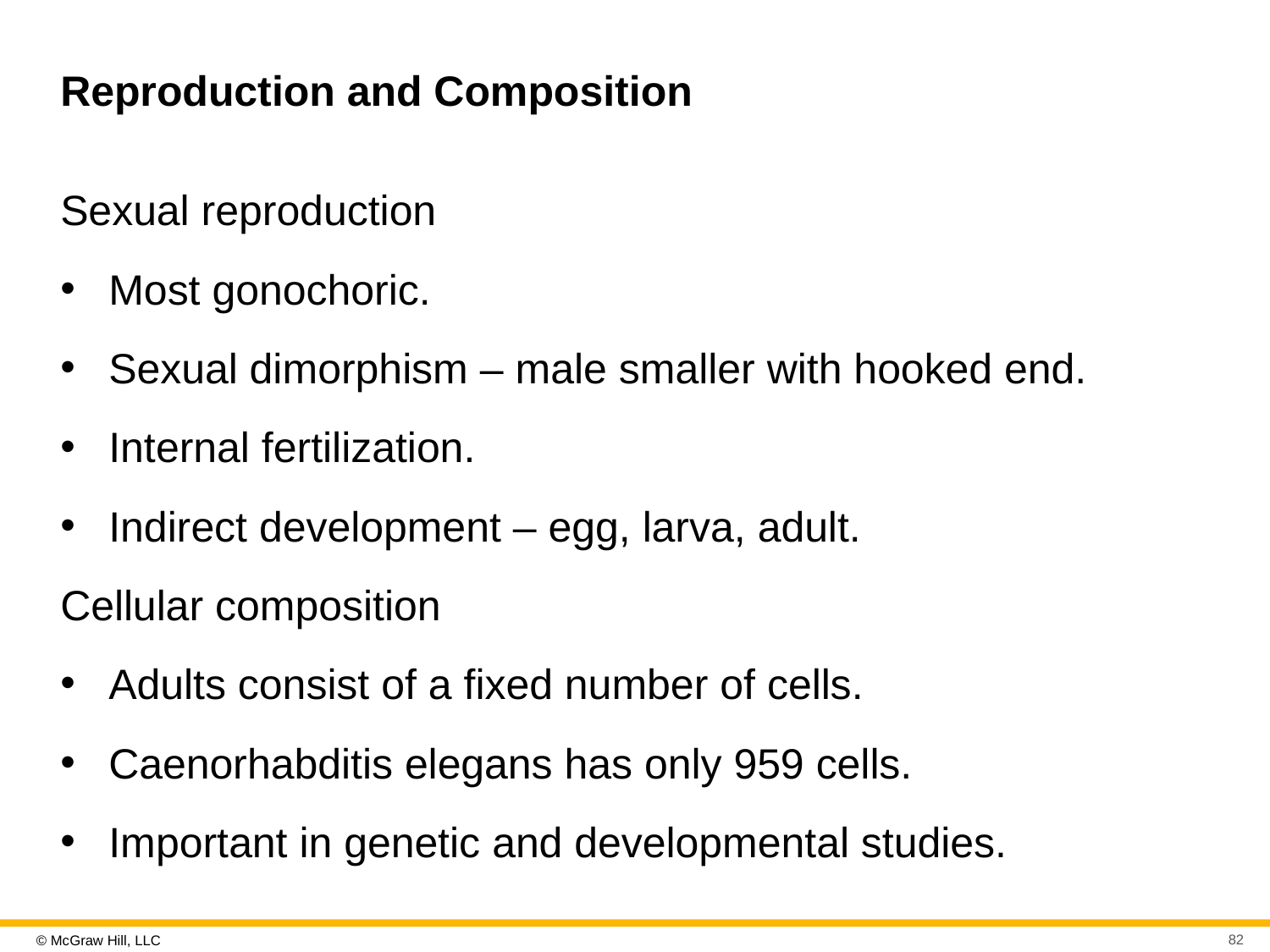

# Reproduction and Composition
Sexual reproduction
Most gonochoric.
Sexual dimorphism – male smaller with hooked end.
Internal fertilization.
Indirect development – egg, larva, adult.
Cellular composition
Adults consist of a fixed number of cells.
Caenorhabditis elegans has only 959 cells.
Important in genetic and developmental studies.
82